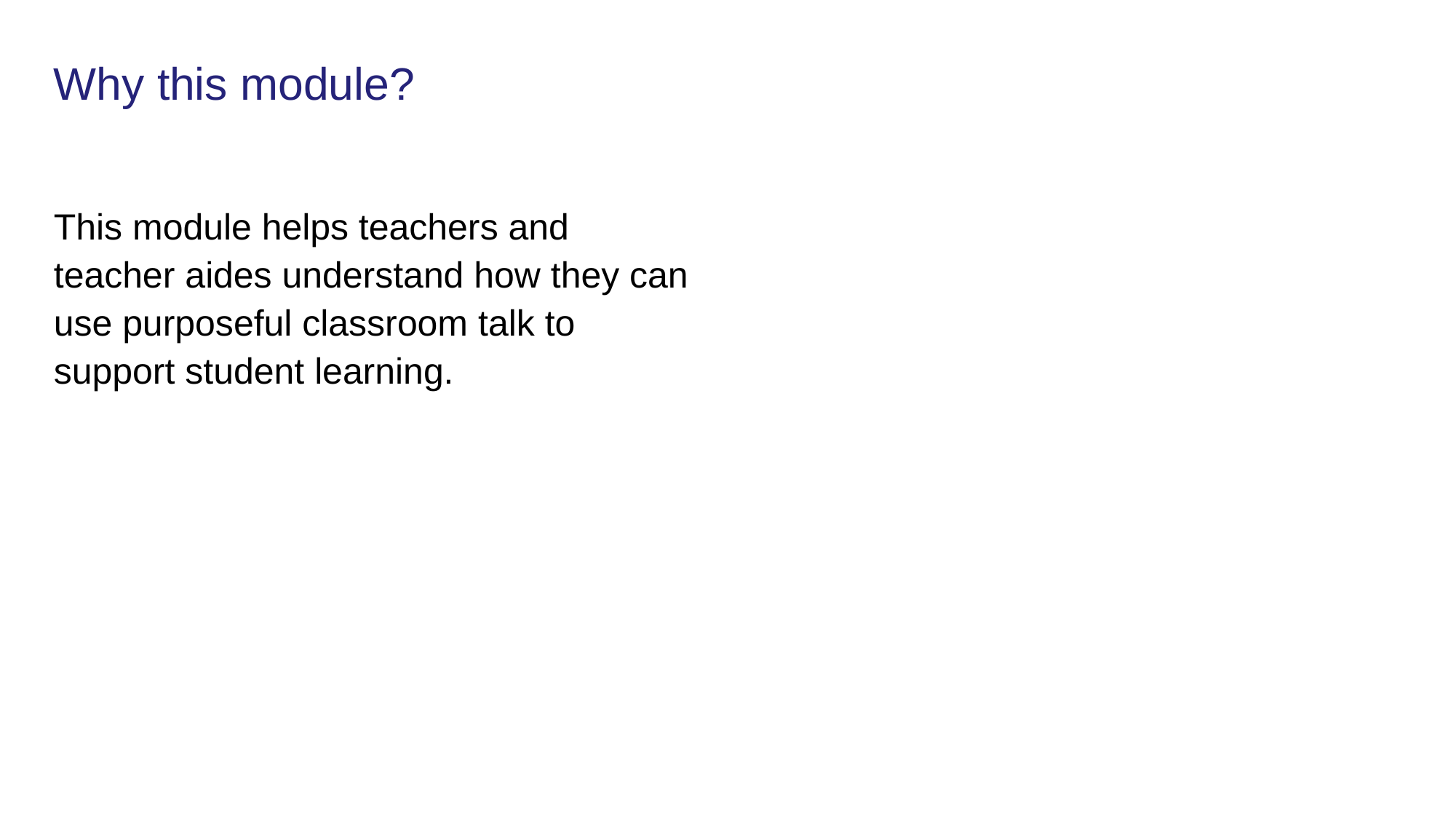

# Why this module?
This module helps teachers and teacher aides understand how they can use purposeful classroom talk to support student learning.